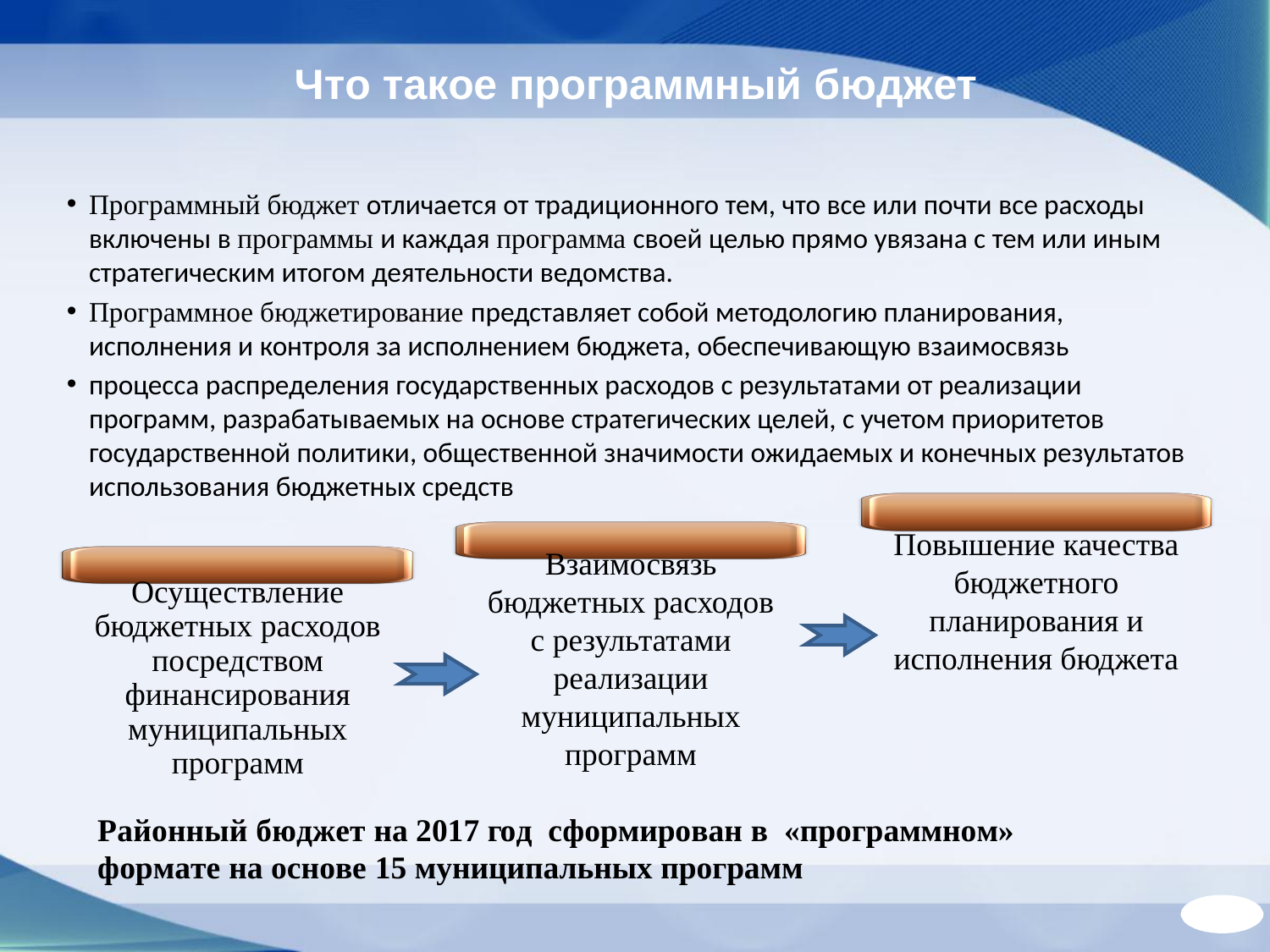

# Что такое программный бюджет
Программный бюджет отличается от традиционного тем, что все или почти все расходы включены в программы и каждая программа своей целью прямо увязана с тем или иным стратегическим итогом деятельности ведомства.
Программное бюджетирование представляет собой методологию планирования, исполнения и контроля за исполнением бюджета, обеспечивающую взаимосвязь
процесса распределения государственных расходов с результатами от реализации программ, разрабатываемых на основе стратегических целей, с учетом приоритетов государственной политики, общественной значимости ожидаемых и конечных результатов использования бюджетных средств

Повышение качества
бюджетного планирования и исполнения бюджета
Взаимосвязь бюджетных расходов с результатами реализации муниципальных программ

Осуществление бюджетных расходов посредством финансирования муниципальных программ

Районный бюджет на 2017 год  сформирован в  «программном»
формате на основе 15 муниципальных программ